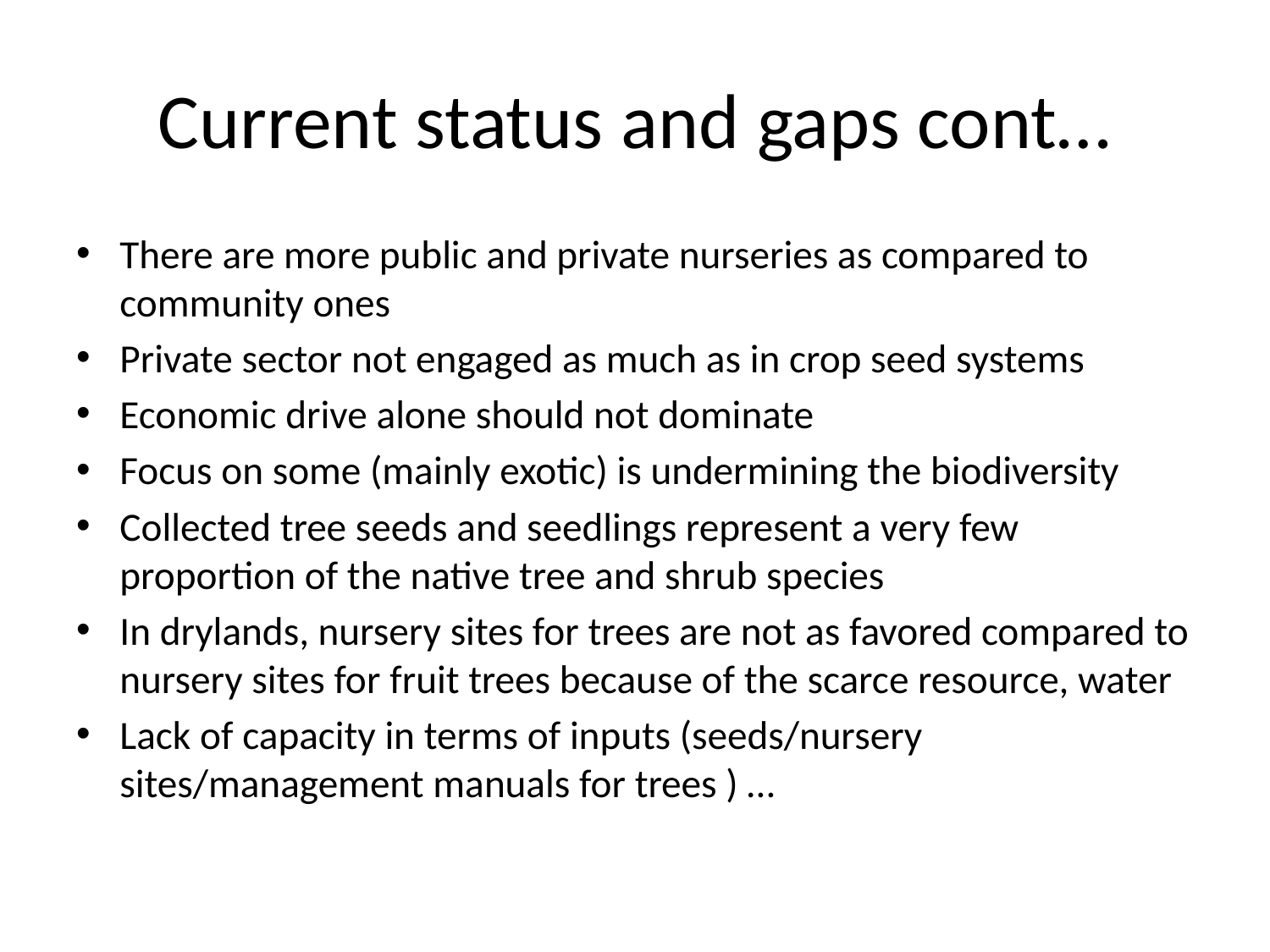

# Current status and gaps cont…
There are more public and private nurseries as compared to community ones
Private sector not engaged as much as in crop seed systems
Economic drive alone should not dominate
Focus on some (mainly exotic) is undermining the biodiversity
Collected tree seeds and seedlings represent a very few proportion of the native tree and shrub species
In drylands, nursery sites for trees are not as favored compared to nursery sites for fruit trees because of the scarce resource, water
Lack of capacity in terms of inputs (seeds/nursery sites/management manuals for trees ) …